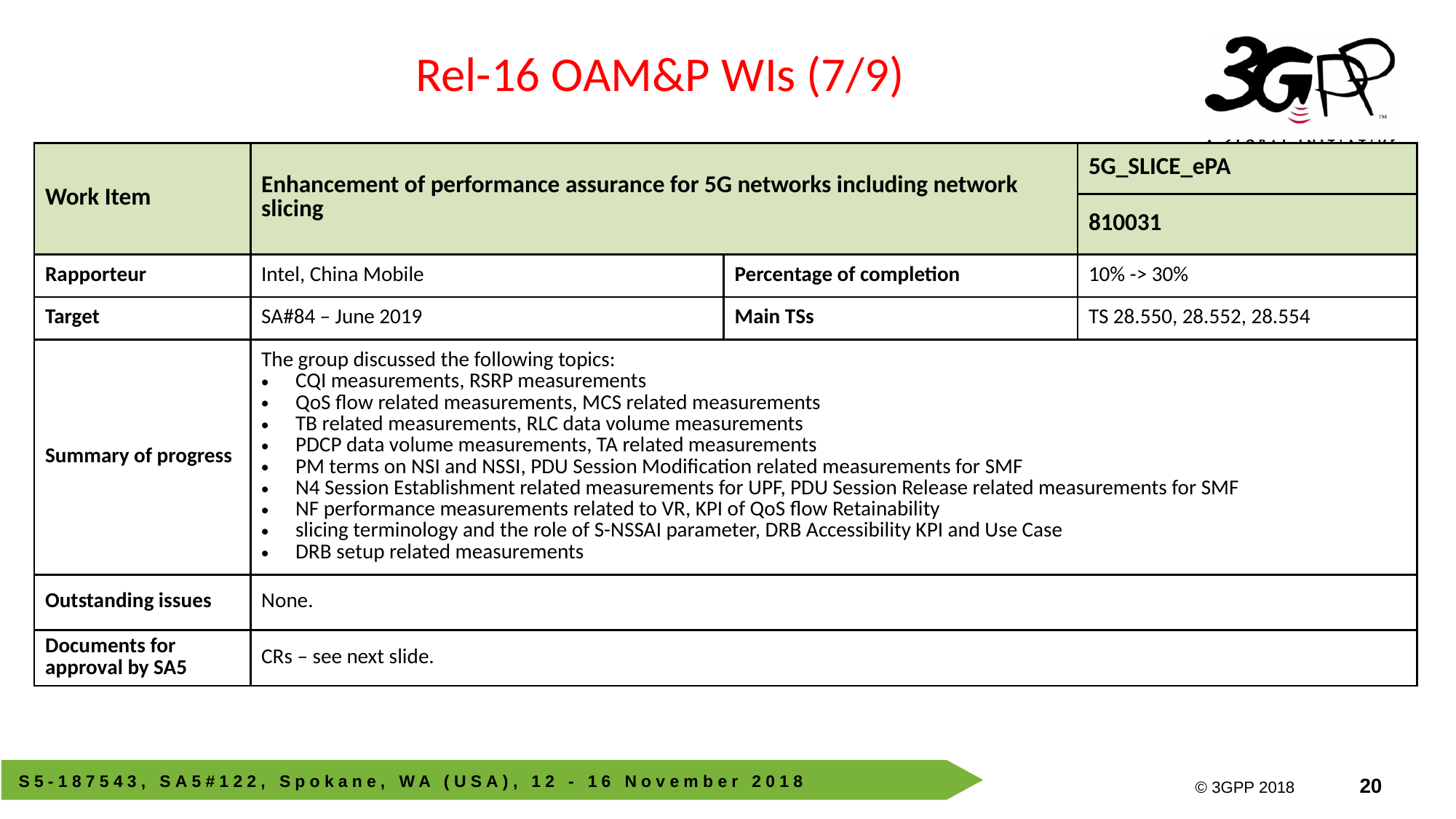

Rel-16 OAM&P WIs (7/9)
| Work Item | Enhancement of performance assurance for 5G networks including network slicing |  | 5G\_SLICE\_ePA |
| --- | --- | --- | --- |
|  |  |  | 810031 |
| Rapporteur | Intel, China Mobile | Percentage of completion | 10% -> 30% |
| Target | SA#84 – June 2019 | Main TSs | TS 28.550, 28.552, 28.554 |
| Summary of progress | The group discussed the following topics: CQI measurements, RSRP measurements QoS flow related measurements, MCS related measurements TB related measurements, RLC data volume measurements PDCP data volume measurements, TA related measurements PM terms on NSI and NSSI, PDU Session Modification related measurements for SMF N4 Session Establishment related measurements for UPF, PDU Session Release related measurements for SMF NF performance measurements related to VR, KPI of QoS flow Retainability slicing terminology and the role of S-NSSAI parameter, DRB Accessibility KPI and Use Case DRB setup related measurements |  |  |
| Outstanding issues | None. |  |  |
| Documents for approval by SA5 | CRs – see next slide. |  |  |